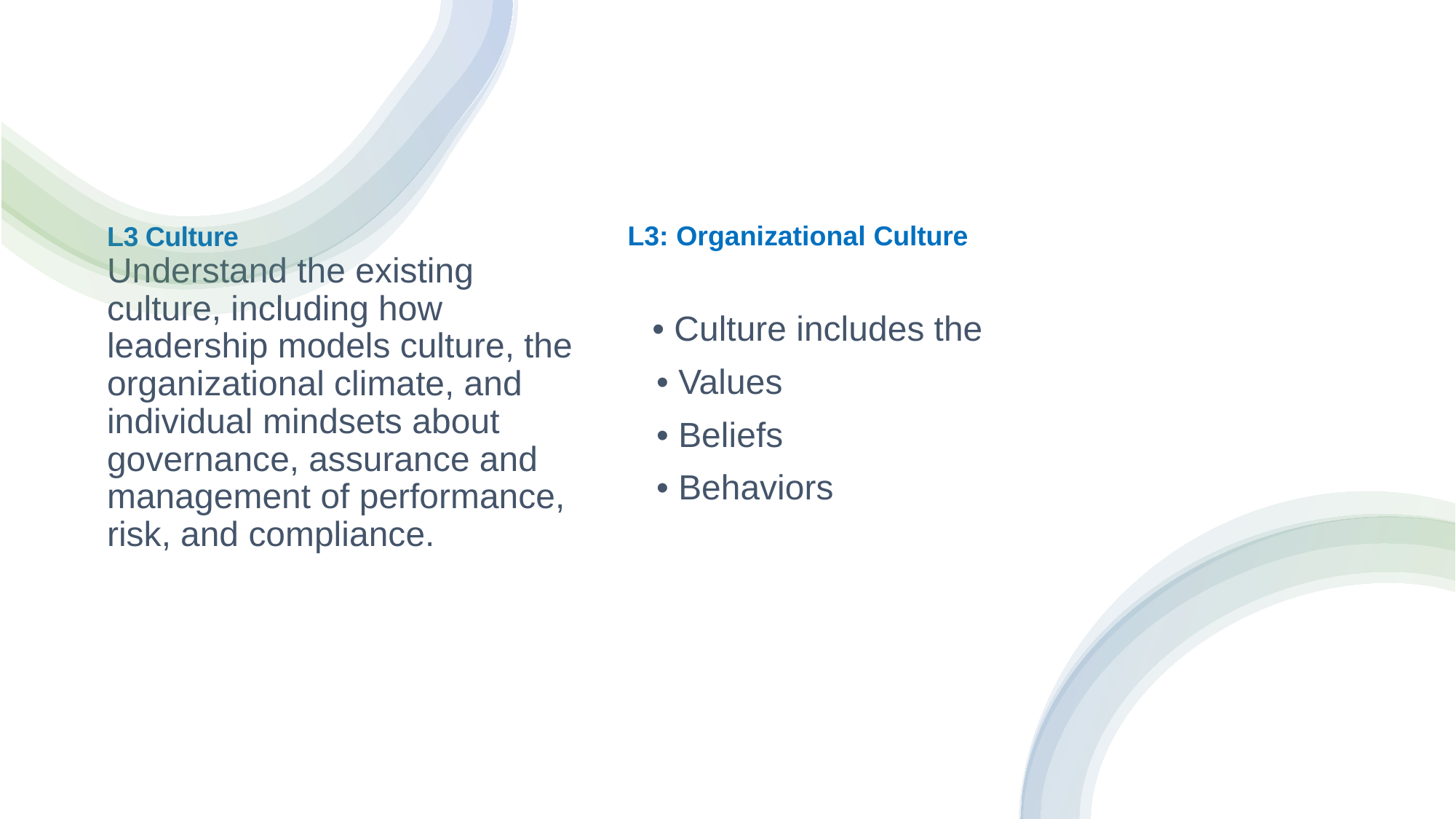

# L3 Culture Understand the existing culture, including how leadership models culture, the organizational climate, and individual mindsets about governance, assurance and management of performance, risk, and compliance.
L3: Organizational Culture

    • Culture includes the
   • Values
   • Beliefs
   • Behaviors